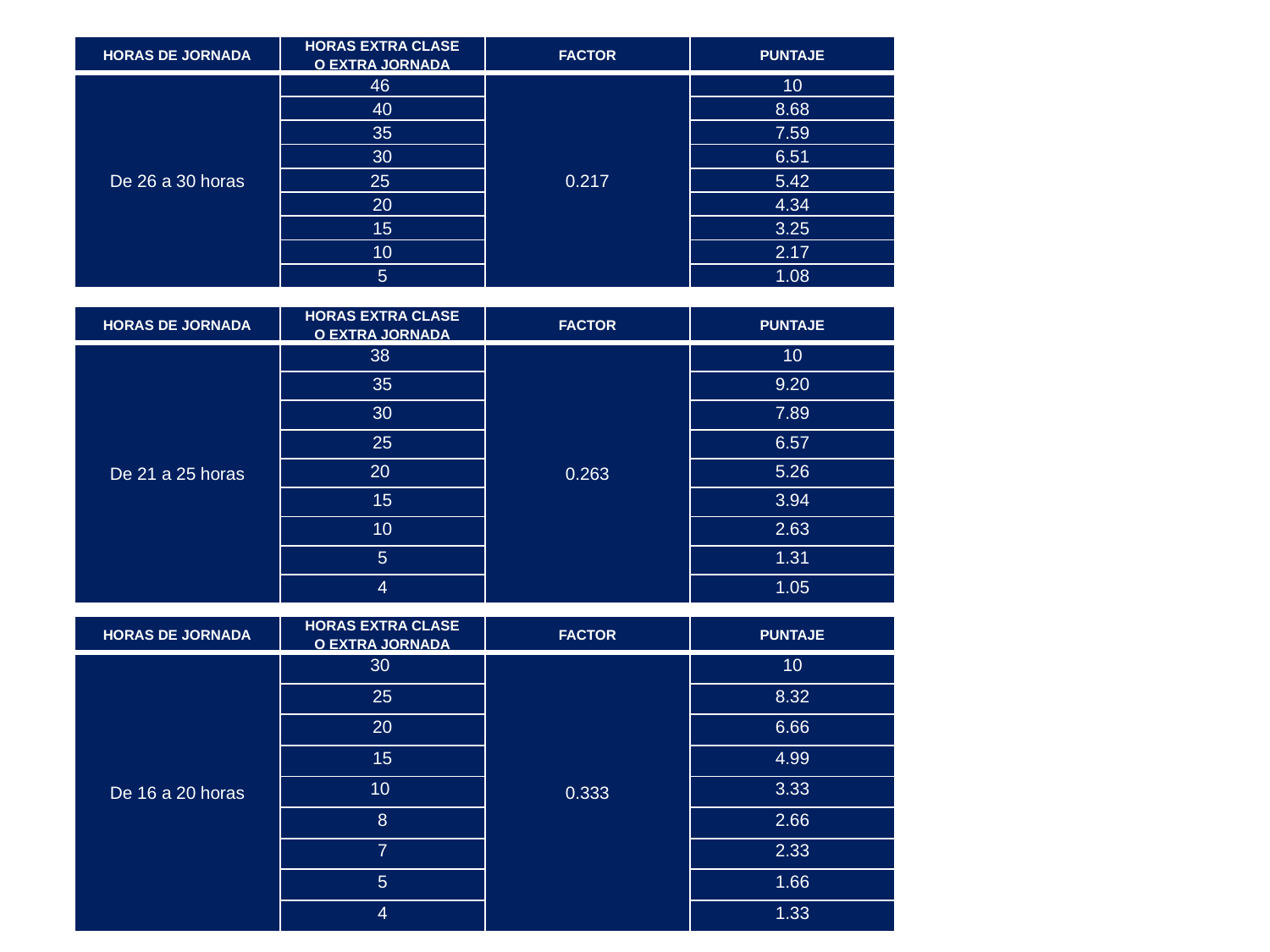

| HORAS DE JORNADA | HORAS EXTRA CLASE O EXTRA JORNADA | FACTOR | PUNTAJE |
| --- | --- | --- | --- |
| De 26 a 30 horas | 46 | 0.217 | 10 |
|  | 40 |  | 8.68 |
|  | 35 |  | 7.59 |
|  | 30 |  | 6.51 |
|  | 25 |  | 5.42 |
|  | 20 |  | 4.34 |
|  | 15 |  | 3.25 |
|  | 10 |  | 2.17 |
|  | 5 |  | 1.08 |
| HORAS DE JORNADA | HORAS EXTRA CLASE O EXTRA JORNADA | FACTOR | PUNTAJE |
| --- | --- | --- | --- |
| De 21 a 25 horas | 38 | 0.263 | 10 |
|  | 35 |  | 9.20 |
|  | 30 |  | 7.89 |
|  | 25 |  | 6.57 |
|  | 20 |  | 5.26 |
|  | 15 |  | 3.94 |
|  | 10 |  | 2.63 |
|  | 5 |  | 1.31 |
|  | 4 |  | 1.05 |
| HORAS DE JORNADA | HORAS EXTRA CLASE O EXTRA JORNADA | FACTOR | PUNTAJE |
| --- | --- | --- | --- |
| De 16 a 20 horas | 30 | 0.333 | 10 |
|  | 25 |  | 8.32 |
|  | 20 |  | 6.66 |
|  | 15 |  | 4.99 |
|  | 10 |  | 3.33 |
|  | 8 |  | 2.66 |
|  | 7 |  | 2.33 |
|  | 5 |  | 1.66 |
|  | 4 |  | 1.33 |